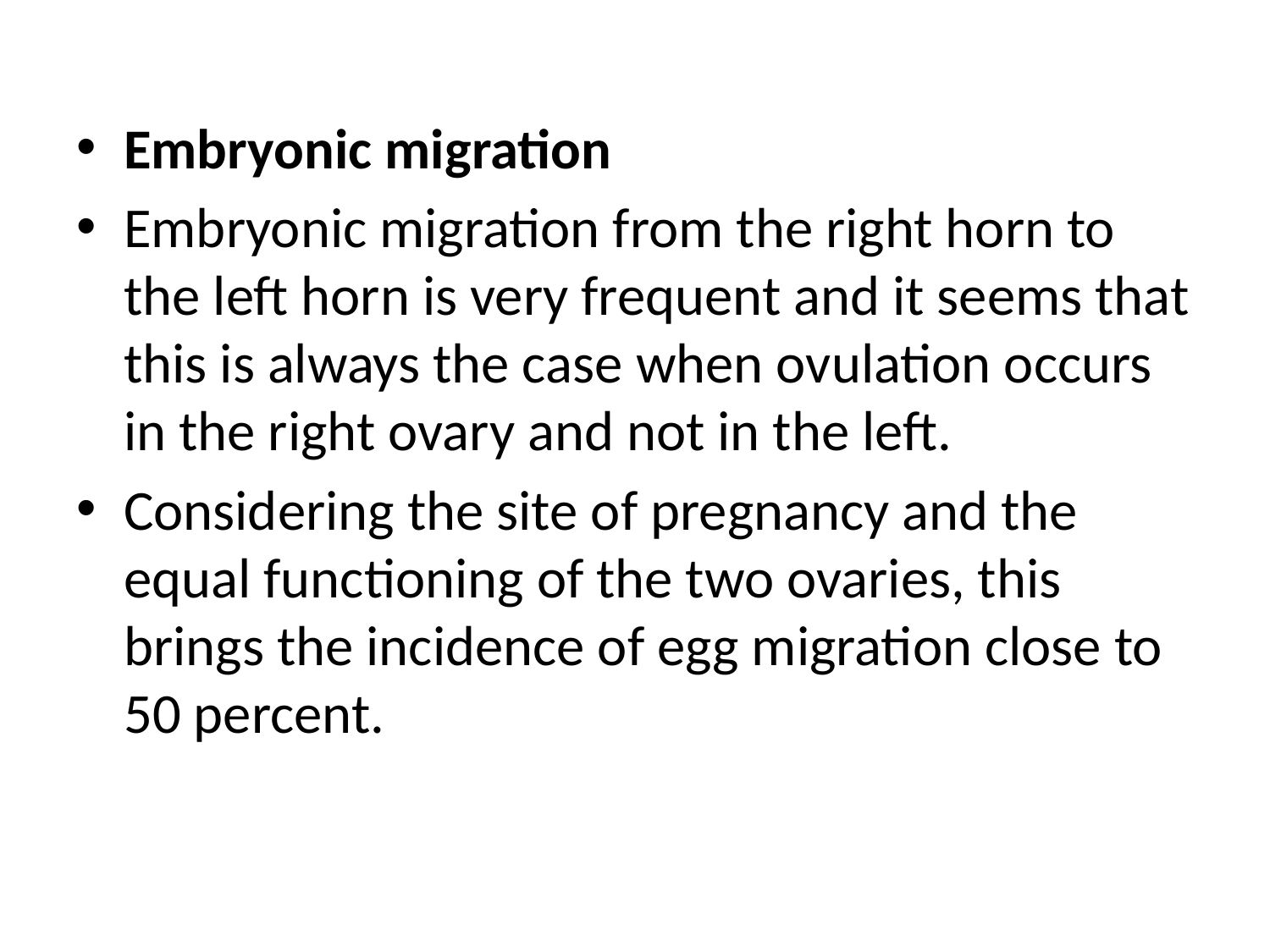

Embryonic migration
Embryonic migration from the right horn to the left horn is very frequent and it seems that this is always the case when ovulation occurs in the right ovary and not in the left.
Considering the site of pregnancy and the equal functioning of the two ovaries, this brings the incidence of egg migration close to 50 percent.